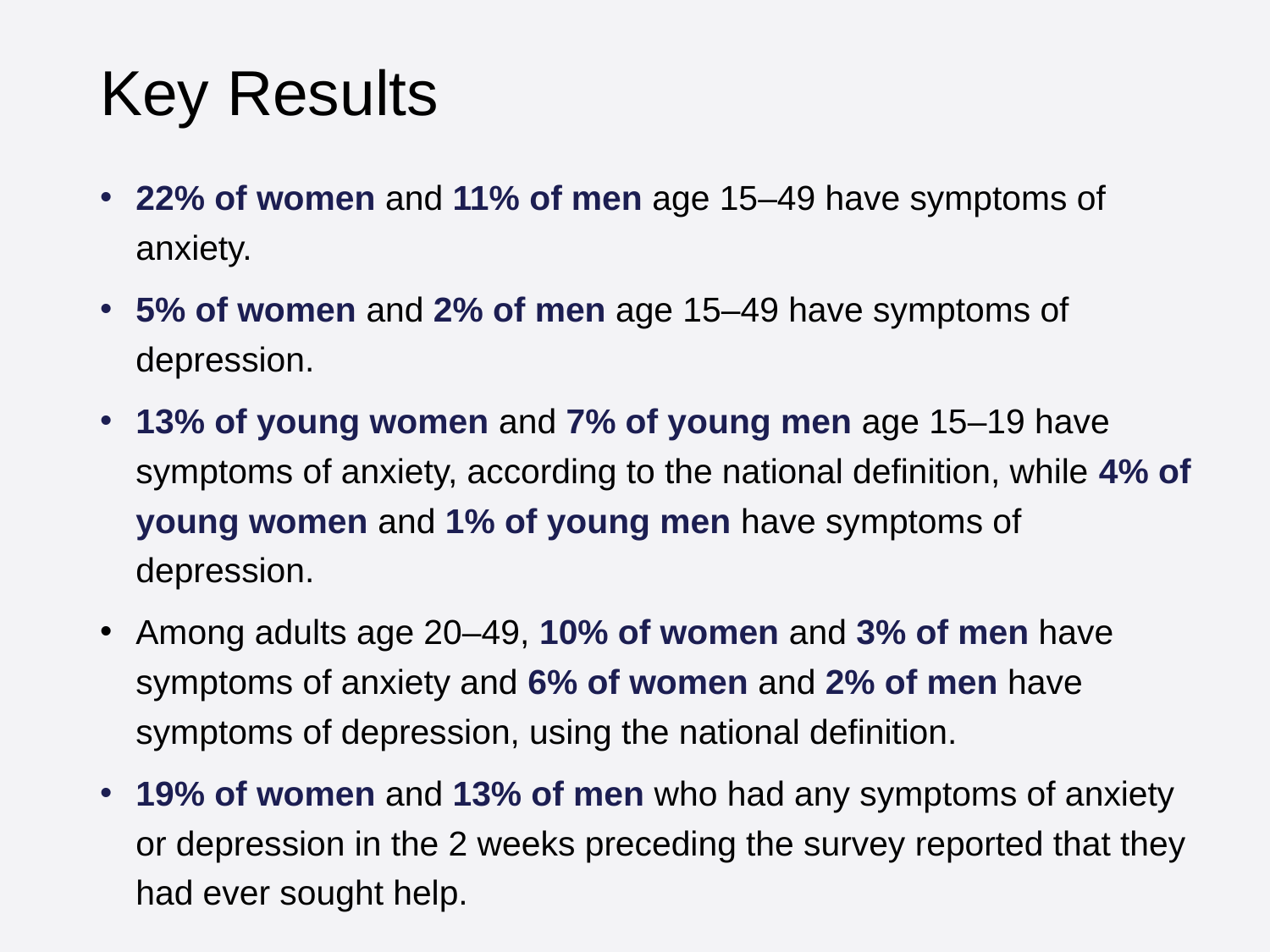

# Key Results
22% of women and 11% of men age 15–49 have symptoms of anxiety.
5% of women and 2% of men age 15–49 have symptoms of depression.
13% of young women and 7% of young men age 15–19 have symptoms of anxiety, according to the national definition, while 4% of young women and 1% of young men have symptoms of depression.
Among adults age 20–49, 10% of women and 3% of men have symptoms of anxiety and 6% of women and 2% of men have symptoms of depression, using the national definition.
19% of women and 13% of men who had any symptoms of anxiety or depression in the 2 weeks preceding the survey reported that they had ever sought help.